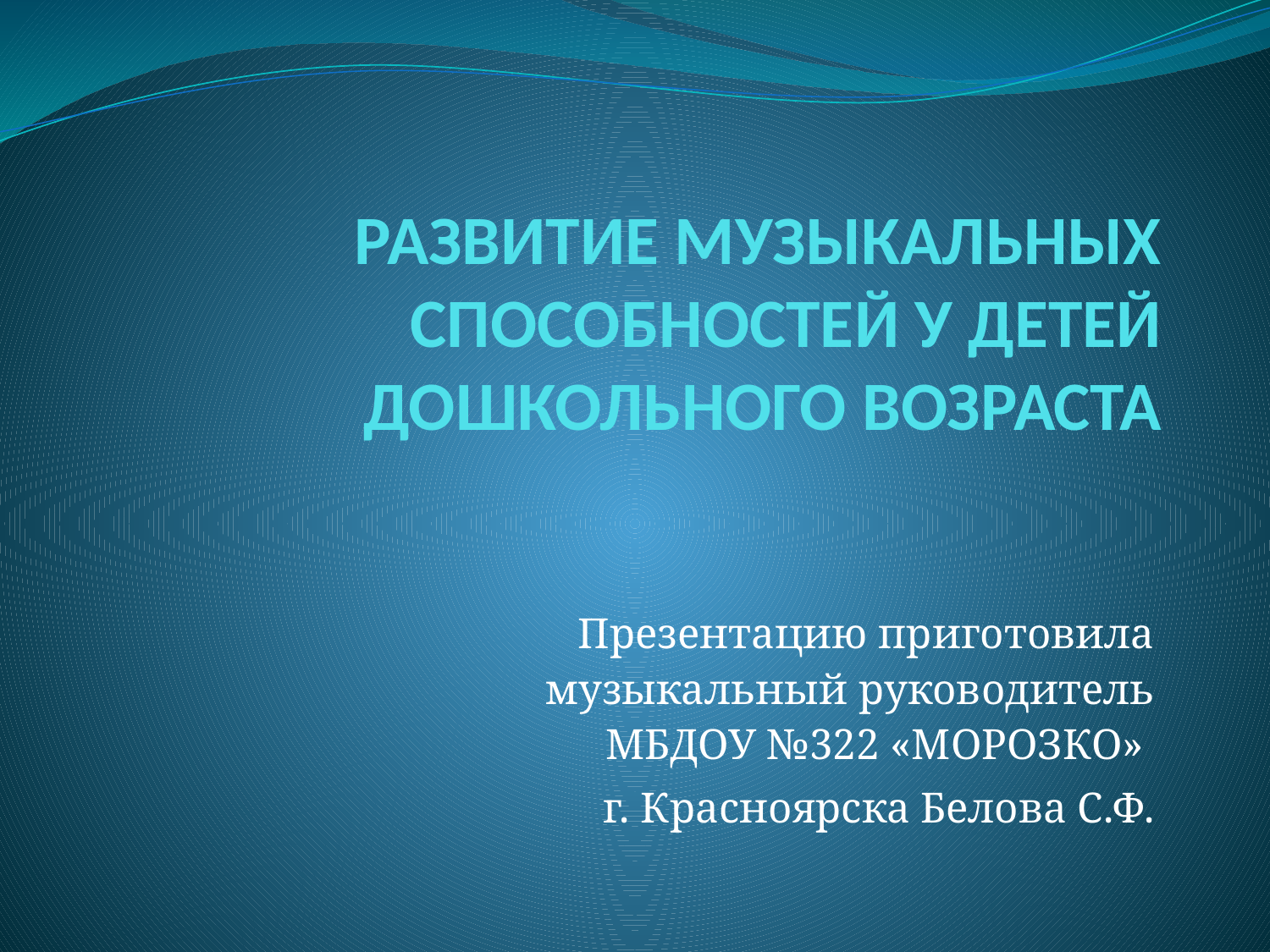

# РАЗВИТИЕ МУЗЫКАЛЬНЫХ СПОСОБНОСТЕЙ У ДЕТЕЙ ДОШКОЛЬНОГО ВОЗРАСТА
Презентацию приготовила музыкальный руководитель МБДОУ №322 «МОРОЗКО»
г. Красноярска Белова С.Ф.